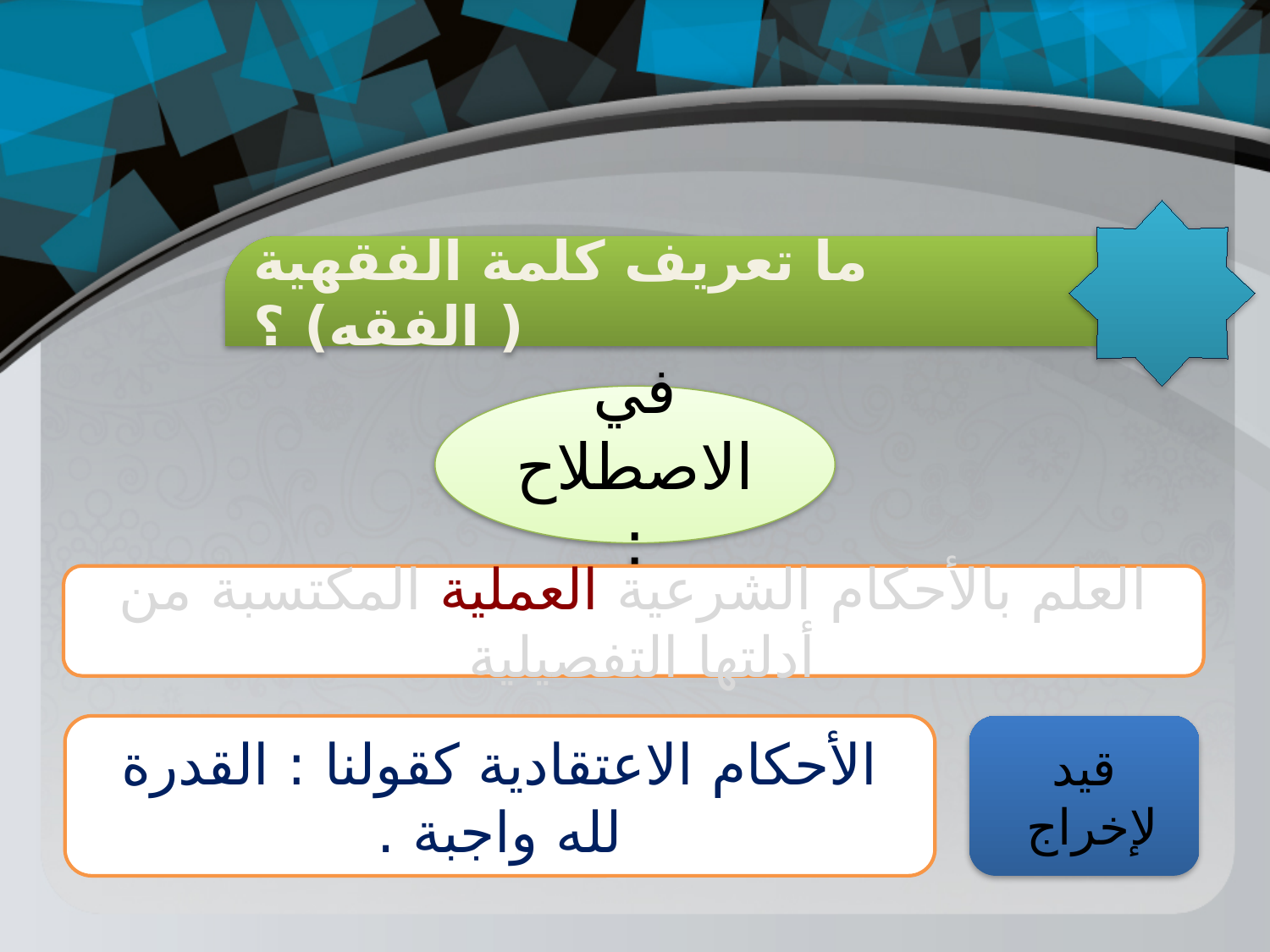

ما تعريف كلمة الفقهية ( الفقه) ؟
في الاصطلاح :
العلم بالأحكام الشرعية العملية المكتسبة من أدلتها التفصيلية
الأحكام الاعتقادية كقولنا : القدرة لله واجبة .
قيد لإخراج